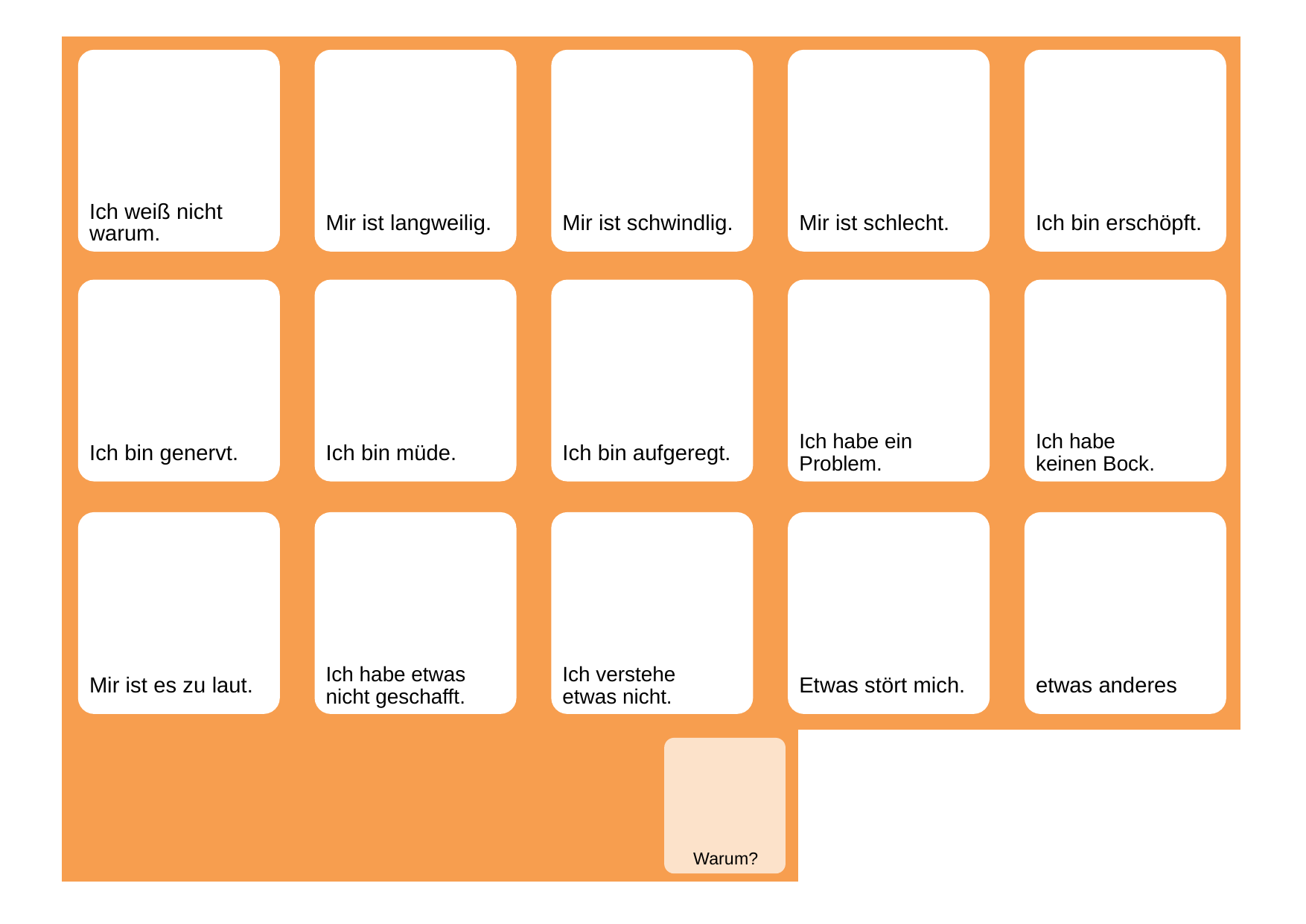

|  |  |  |  |  |  |  |  |  |  |  |  |
| --- | --- | --- | --- | --- | --- | --- | --- | --- | --- | --- | --- |
|  |  |  |  |  |  |  |  |  |  |  |  |
|  |  |  |  |  |  |  |  |  |  |  |  |
|  |  |  |  |  |  |  |  |  |  |  |  |

Ich weiß nicht warum.
Mir ist langweilig.
Mir ist schwindlig.
Mir ist schlecht.
Ich bin erschöpft.

Ich bin genervt.
Ich bin müde.
Ich bin aufgeregt.
Ich habe ein Problem.
Ich habe
keinen Bock.

Mir ist es zu laut.
Ich habe etwas nicht geschafft.
Ich verstehe
etwas nicht.
Etwas stört mich.
etwas anderes

Warum?